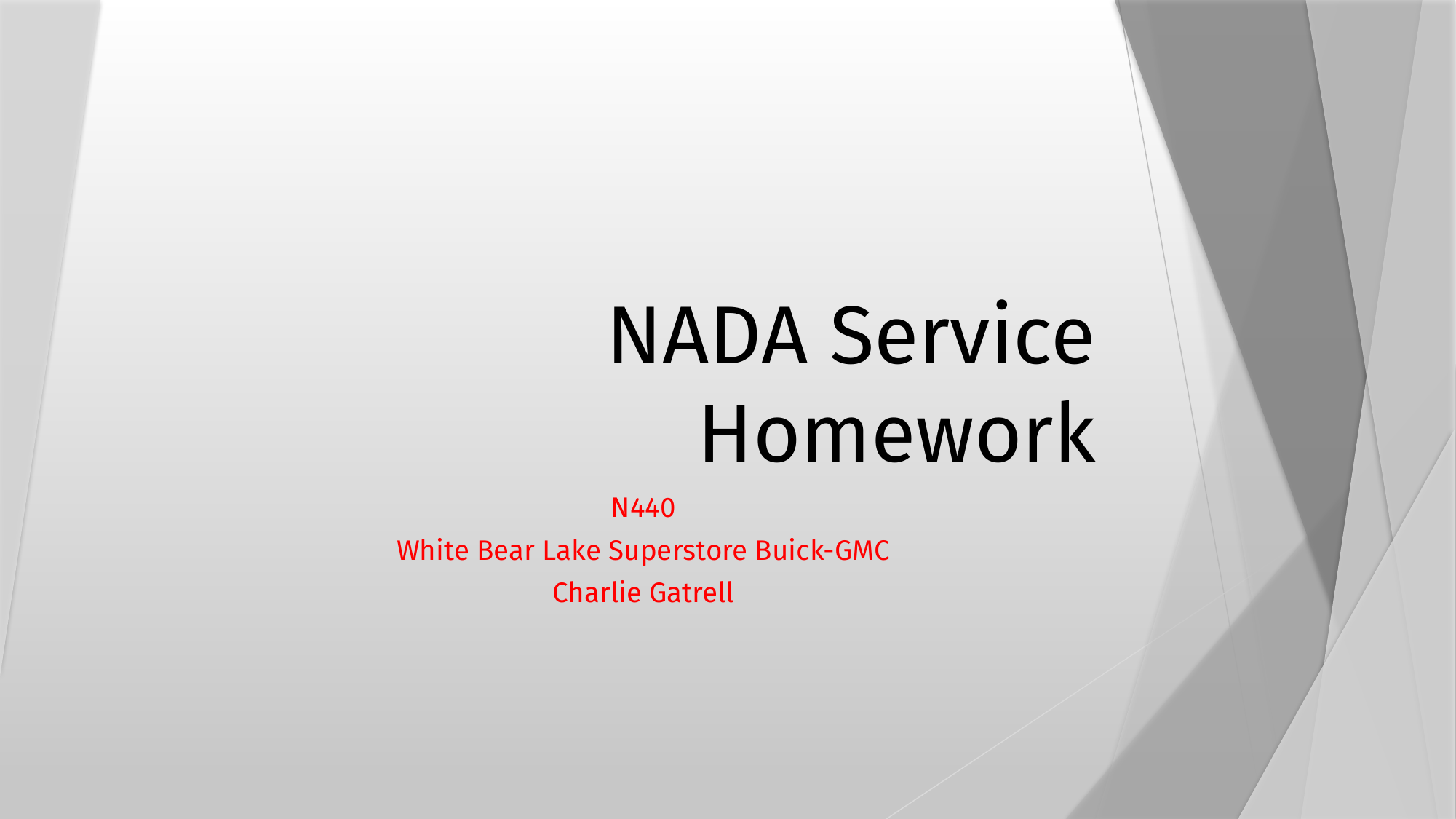

# NADA Service Homework
N440
White Bear Lake Superstore Buick-GMC
Charlie Gatrell